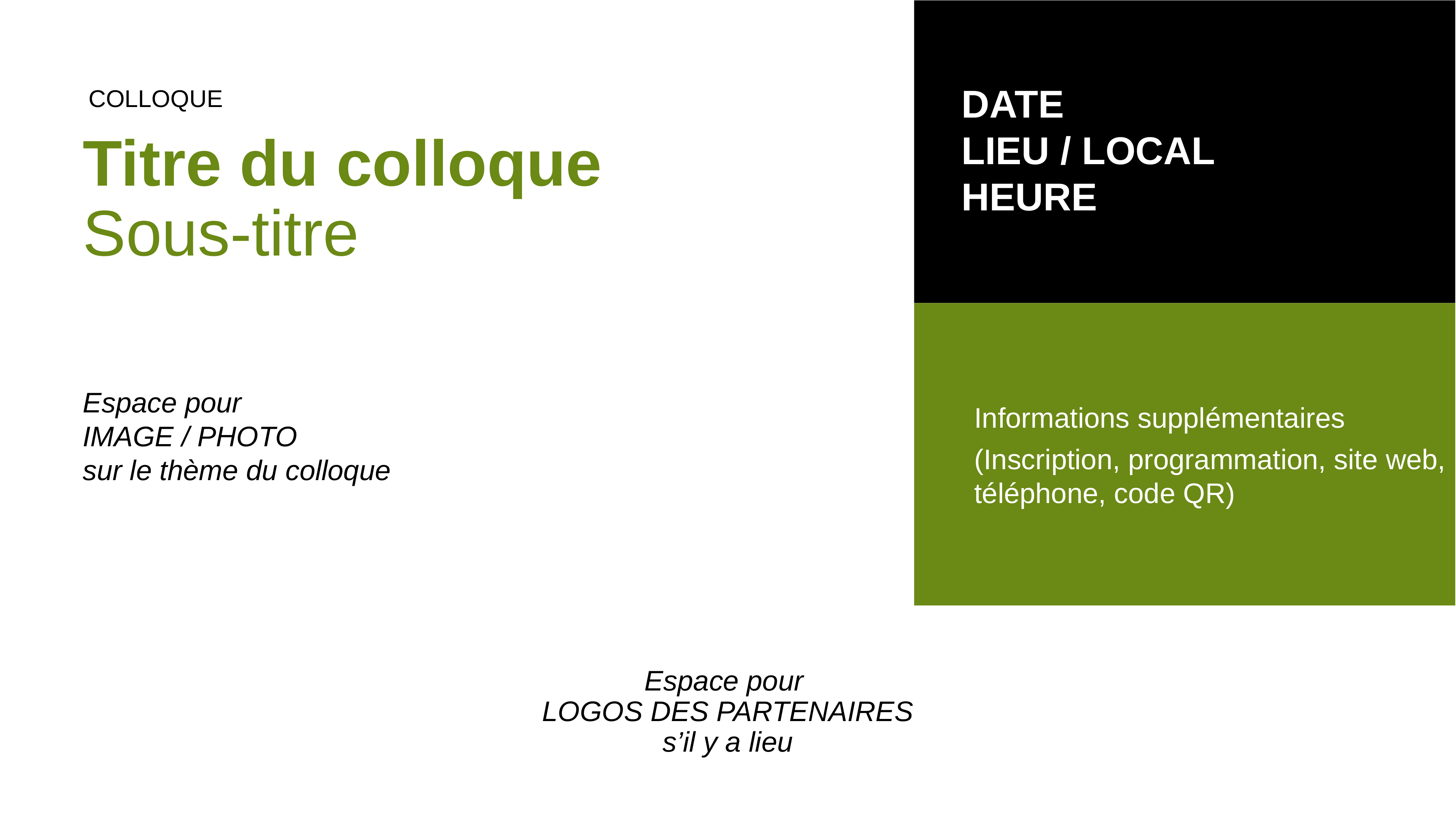

DATE
LIEU / LOCAL
HEURE
COLLOQUE
# Titre du colloque Sous-titre
Informations supplémentaires
(Inscription, programmation, site web, téléphone, code QR)
Espace pour
IMAGE / PHOTO
sur le thème du colloque
Espace pour
LOGOS DES PARTENAIRES
s’il y a lieu